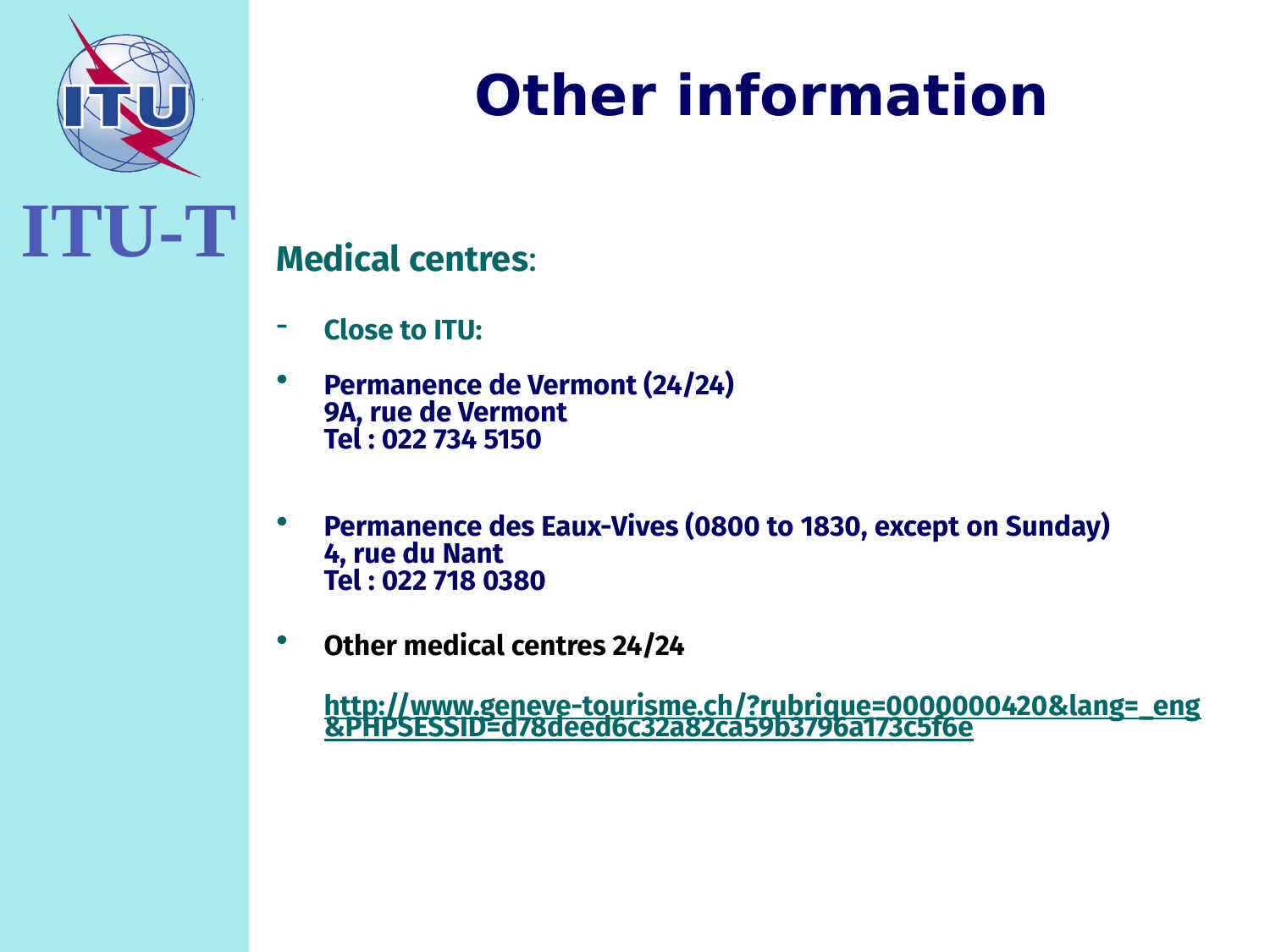

# Other information

Medical centres:

Close to ITU:

Permanence de Vermont (24/24)
9A, rue de Vermont
Tel : 022 734 5150

Permanence des Eaux-Vives (0800 to 1830, except on Sunday)
4, rue du Nant
Tel : 022 718 0380

Other medical centres 24/24
      http://www.geneve-tourisme.ch/?rubrique=0000000420&lang=_eng&PHPSESSID=d78deed6c32a82ca59b3796a173c5f6e